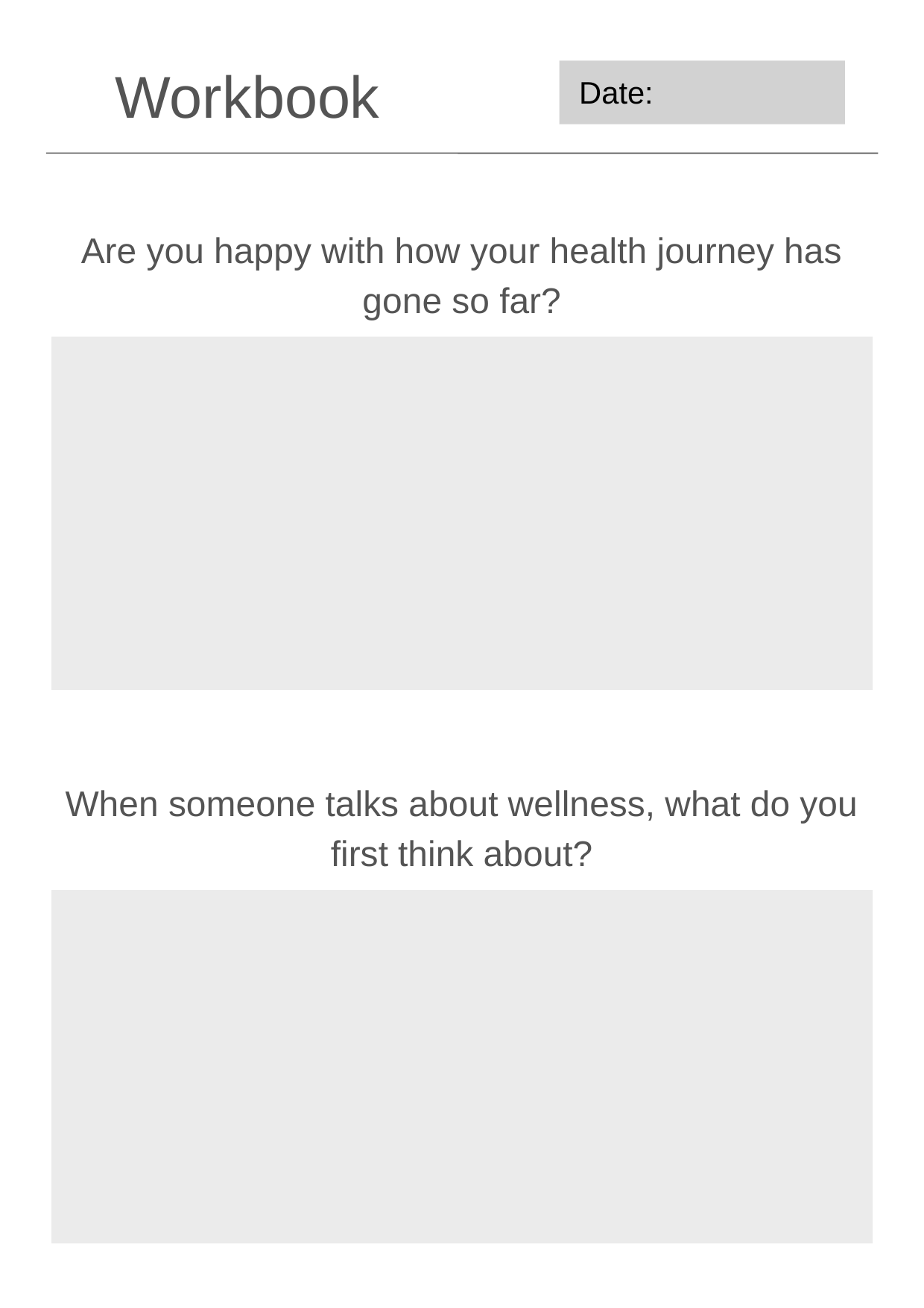

Workbook

Date:

Are you happy with how your health journey has gone so far?

When someone talks about wellness, what do you first think about?